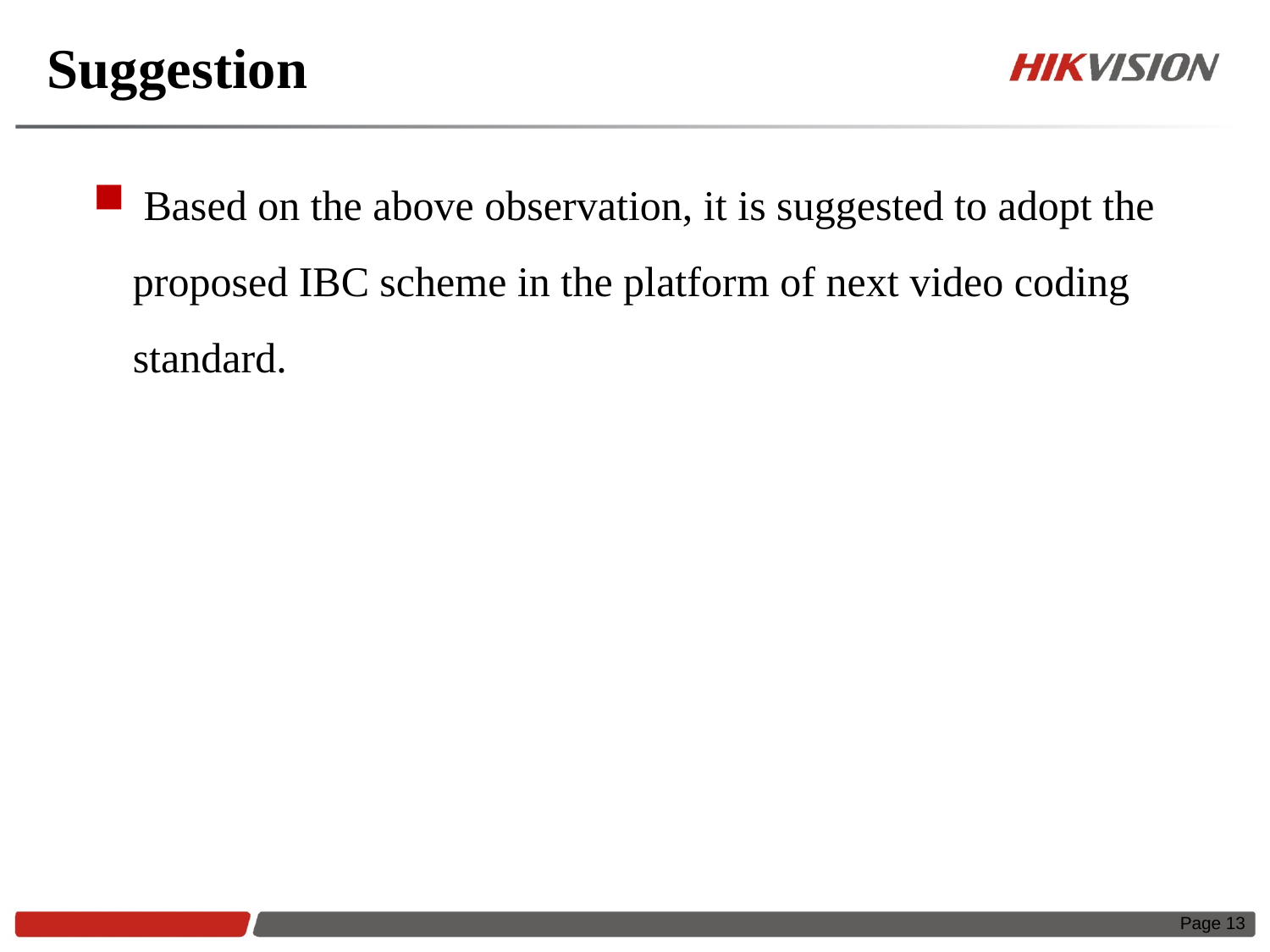

Suggestion
 Based on the above observation, it is suggested to adopt the proposed IBC scheme in the platform of next video coding standard.

Page 13